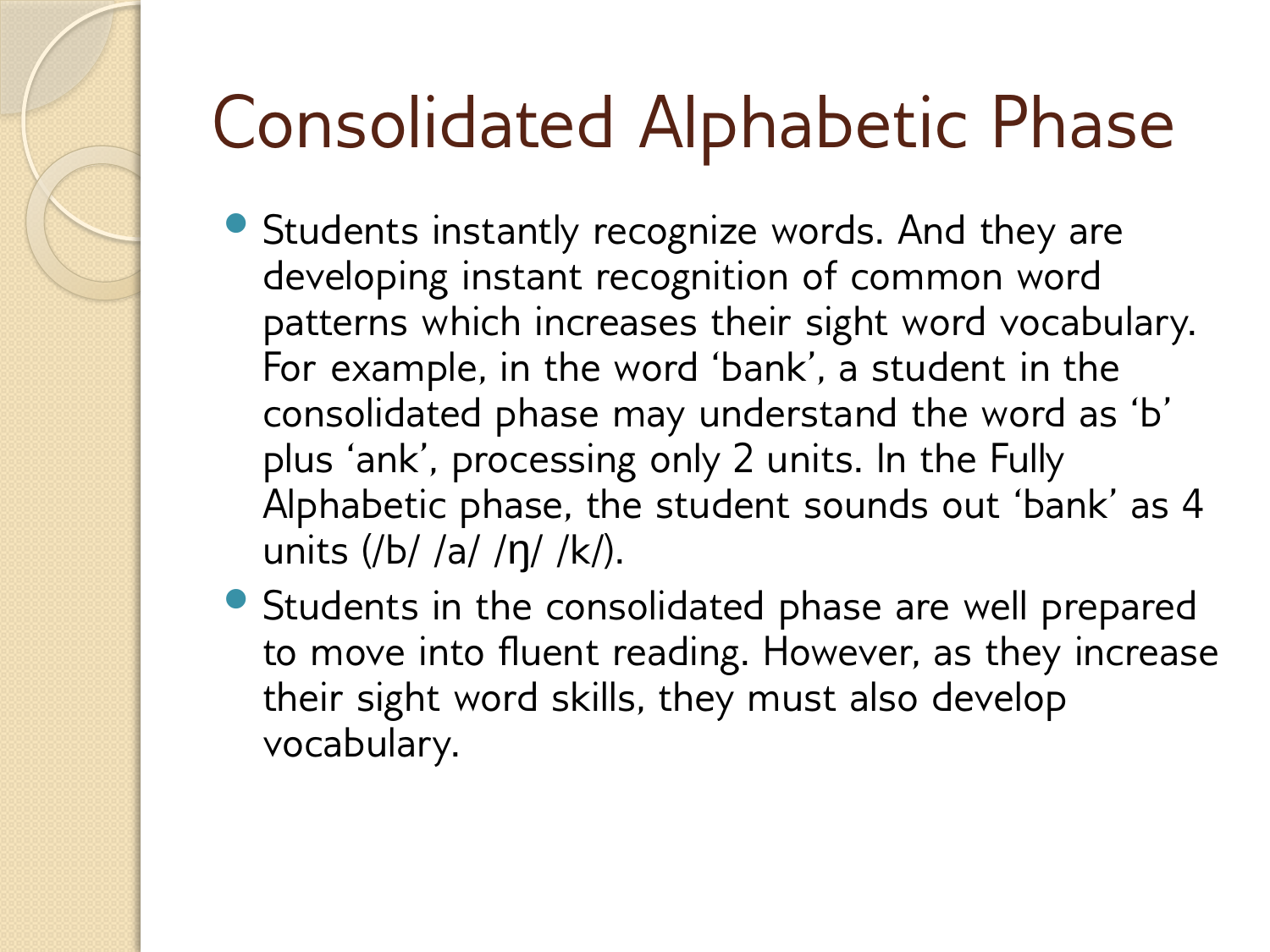

# Consolidated Alphabetic Phase
Students instantly recognize words. And they are developing instant recognition of common word patterns which increases their sight word vocabulary. For example, in the word ‘bank’, a student in the consolidated phase may understand the word as ‘b’ plus ‘ank’, processing only 2 units. In the Fully Alphabetic phase, the student sounds out ‘bank’ as 4 units (/b/ /a/ /ŋ/ /k/).
Students in the consolidated phase are well prepared to move into fluent reading. However, as they increase their sight word skills, they must also develop vocabulary.